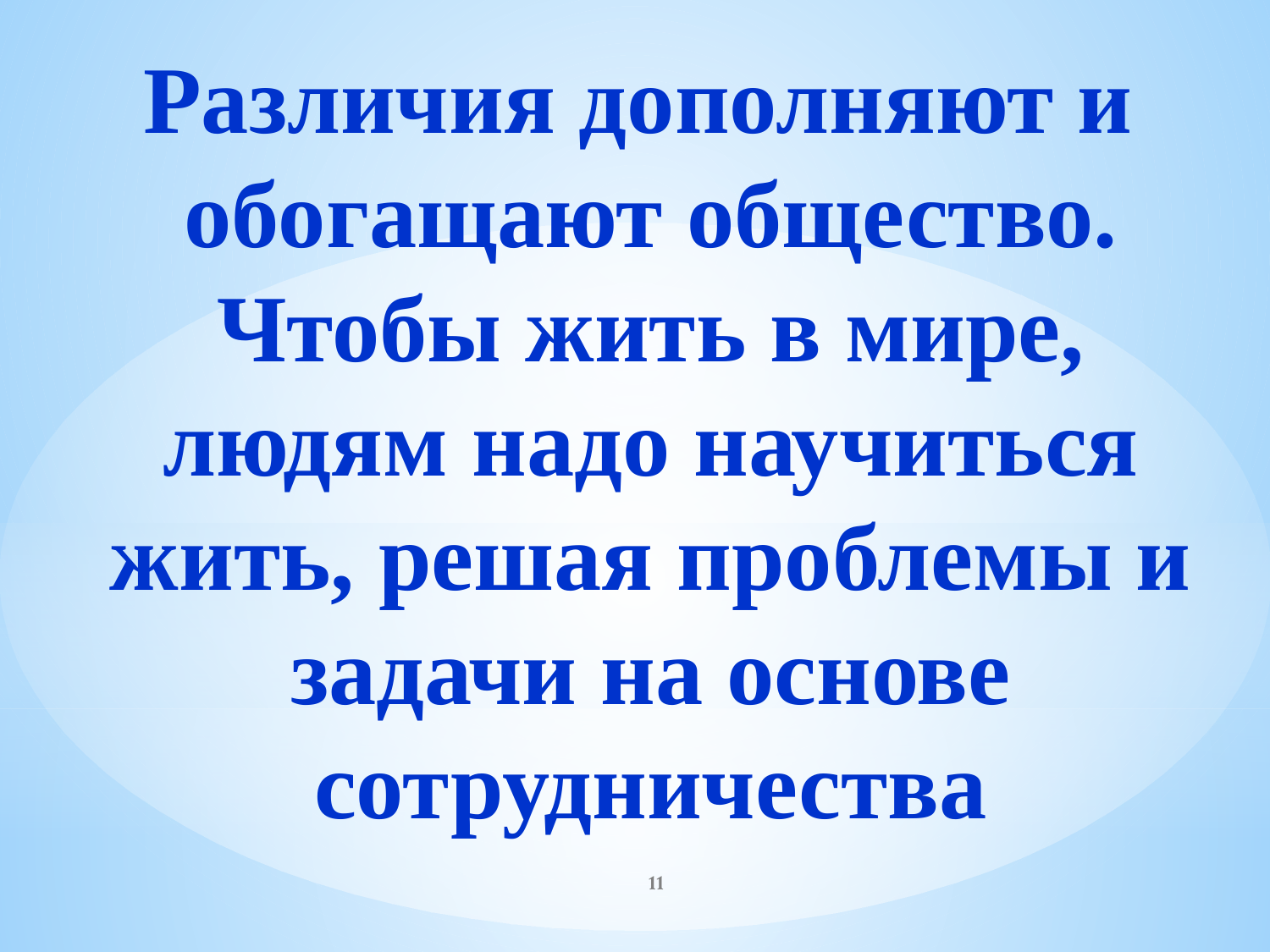

Различия дополняют и обогащают общество. Чтобы жить в мире, людям надо научиться жить, решая проблемы и задачи на основе сотрудничества
11